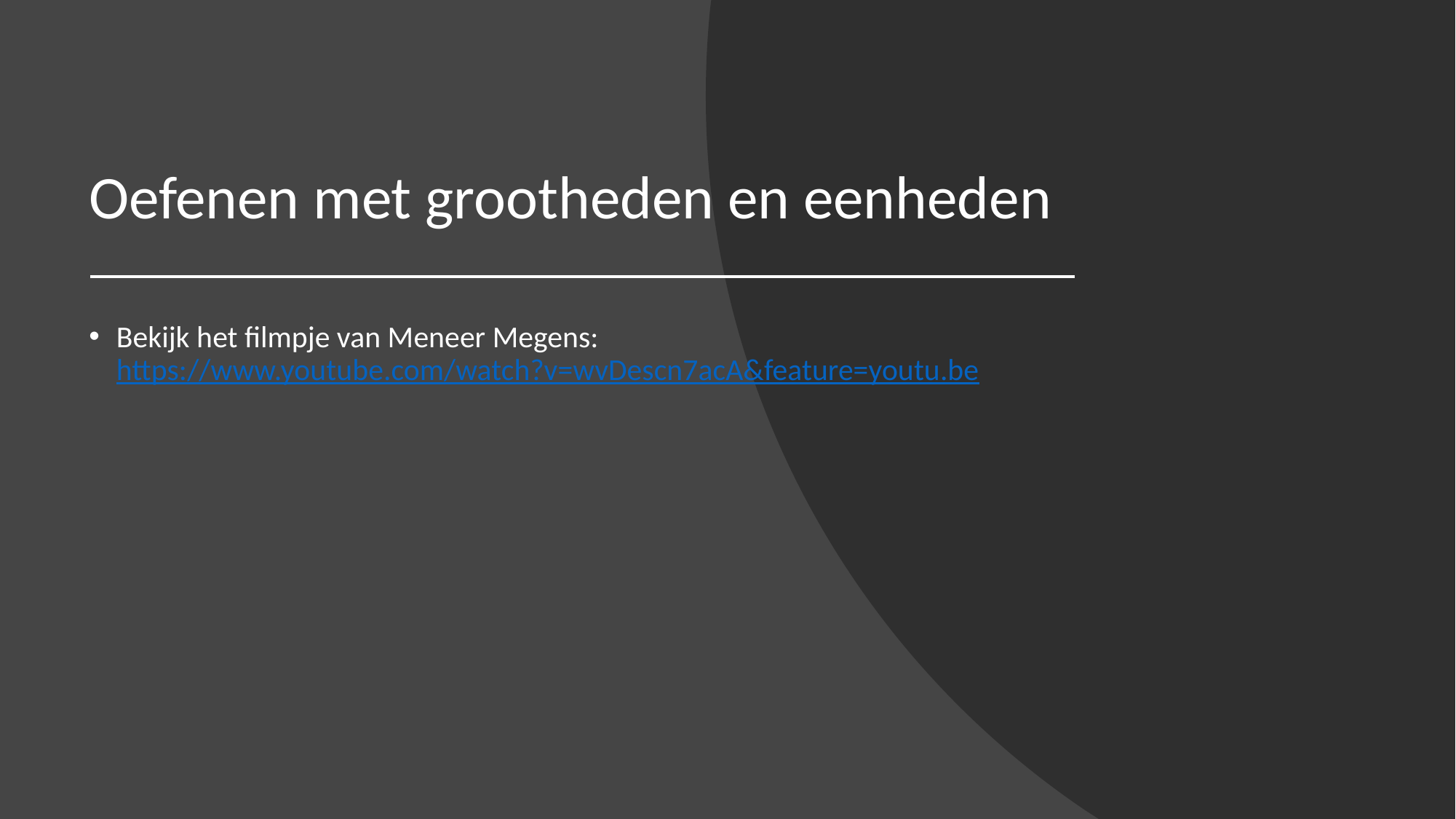

# Oefenen met grootheden en eenheden
Bekijk het filmpje van Meneer Megens: https://www.youtube.com/watch?v=wvDescn7acA&feature=youtu.be